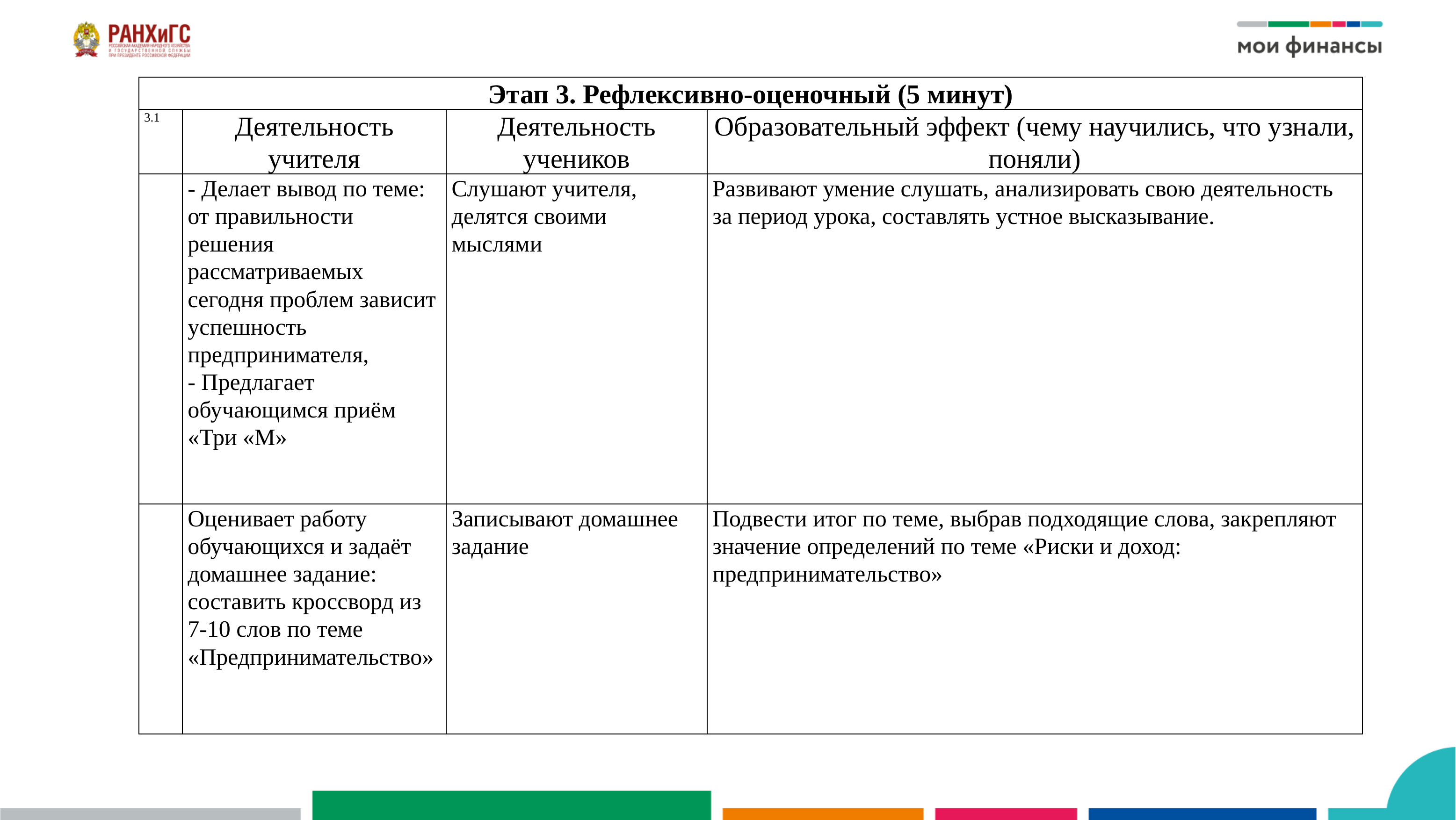

| Этап 3. Рефлексивно-оценочный (5 минут) |  |  |  |
| --- | --- | --- | --- |
| 3.1 | Деятельность учителя | Деятельность учеников | Образовательный эффект (чему научились, что узнали, поняли) |
|  | - Делает вывод по теме: от правильности решения рассматриваемых сегодня проблем зависит успешность предпринимателя, - Предлагает обучающимся приём «Три «М» | Слушают учителя, делятся своими мыслями | Развивают умение слушать, анализировать свою деятельность за период урока, составлять устное высказывание. |
|  | Оценивает работу обучающихся и задаёт домашнее задание: составить кроссворд из 7-10 слов по теме «Предпринимательство» | Записывают домашнее задание | Подвести итог по теме, выбрав подходящие слова, закрепляют значение определений по теме «Риски и доход: предпринимательство» |